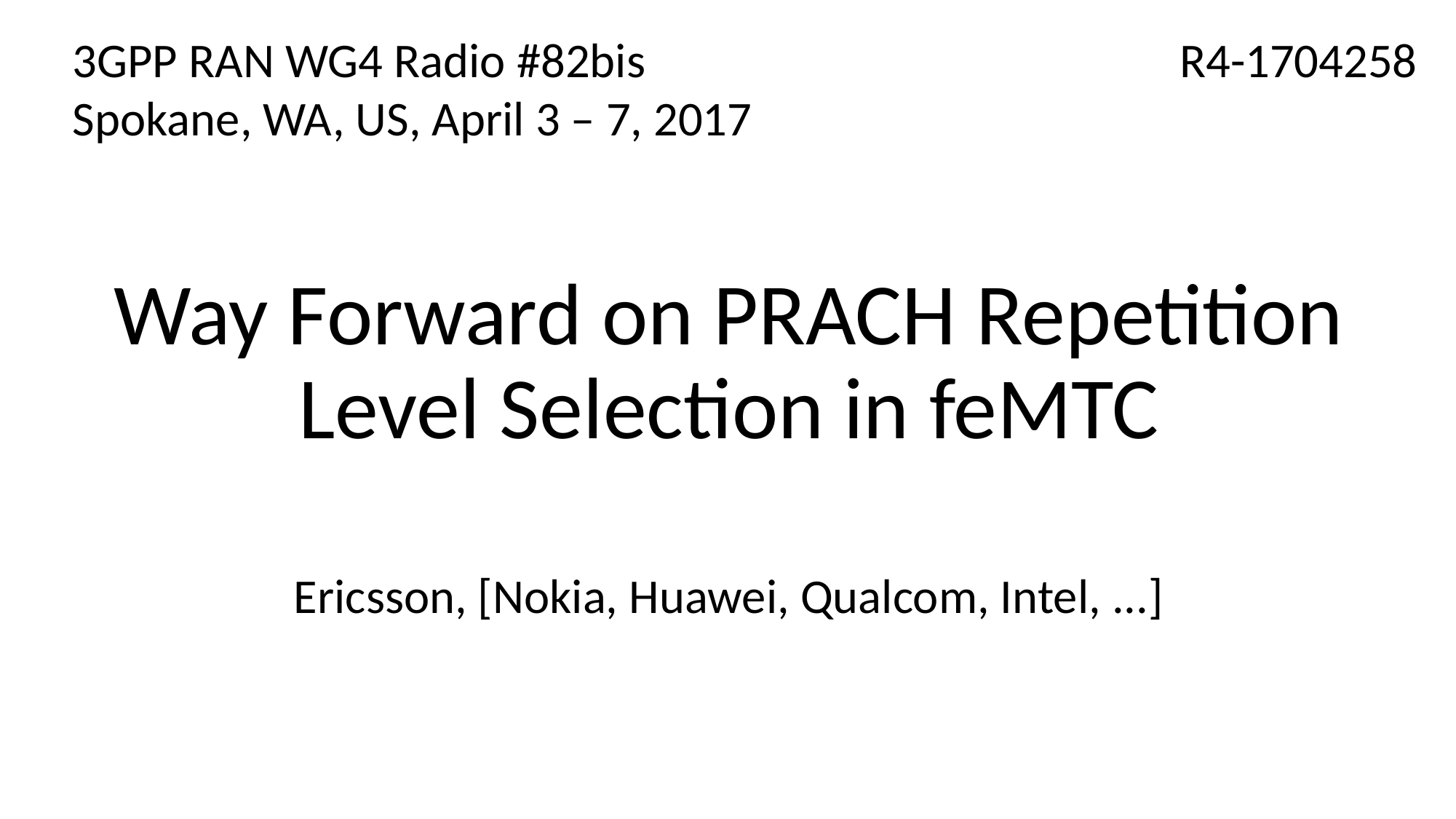

3GPP RAN WG4 Radio #82bis
Spokane, WA, US, April 3 – 7, 2017
R4-1704258
# Way Forward on PRACH Repetition Level Selection in feMTC
Ericsson, [Nokia, Huawei, Qualcom, Intel, ...]